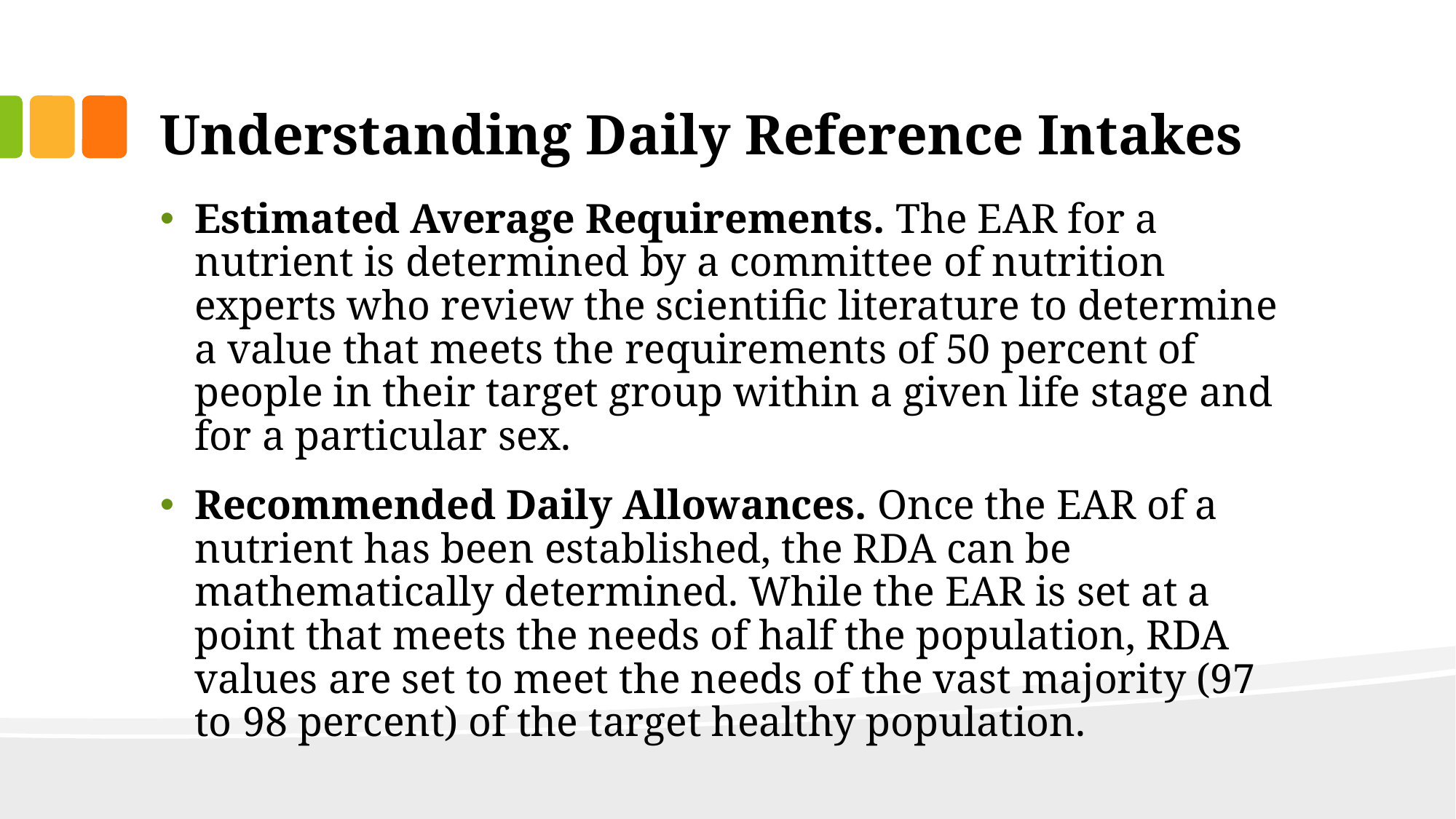

# Understanding Daily Reference Intakes
Estimated Average Requirements. The EAR for a nutrient is determined by a committee of nutrition experts who review the scientific literature to determine a value that meets the requirements of 50 percent of people in their target group within a given life stage and for a particular sex.
Recommended Daily Allowances. Once the EAR of a nutrient has been established, the RDA can be mathematically determined. While the EAR is set at a point that meets the needs of half the population, RDA values are set to meet the needs of the vast majority (97 to 98 percent) of the target healthy population.